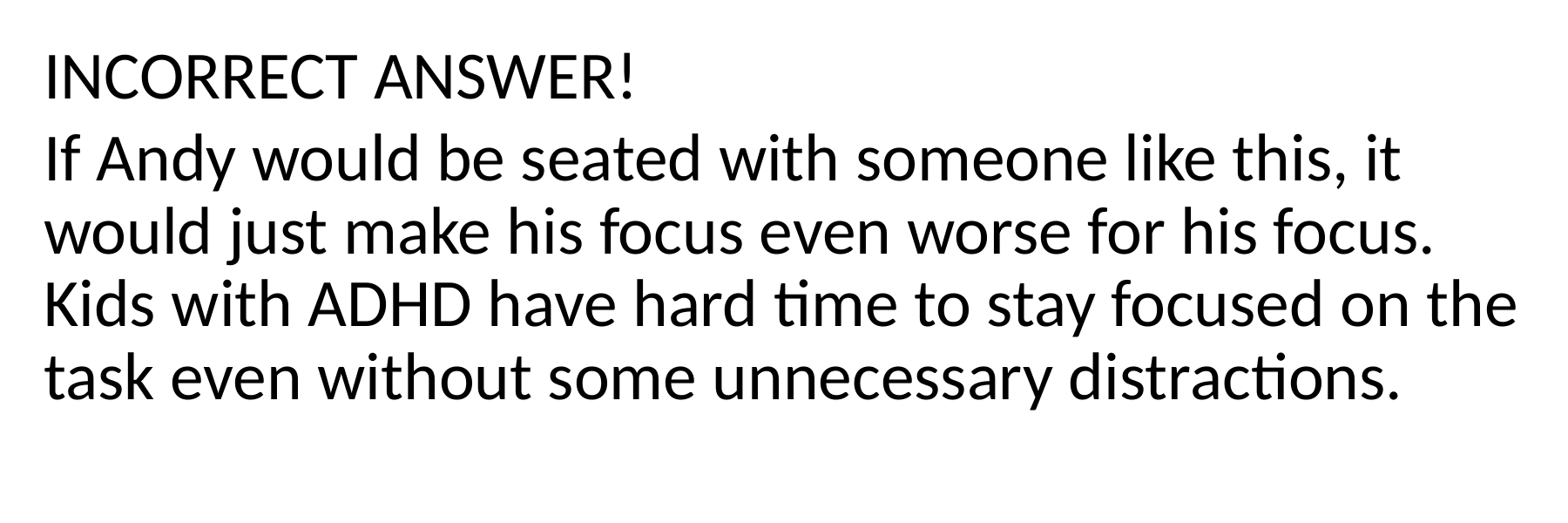

INCORRECT ANSWER!
If Andy would be seated with someone like this, it would just make his focus even worse for his focus. Kids with ADHD have hard time to stay focused on the task even without some unnecessary distractions.